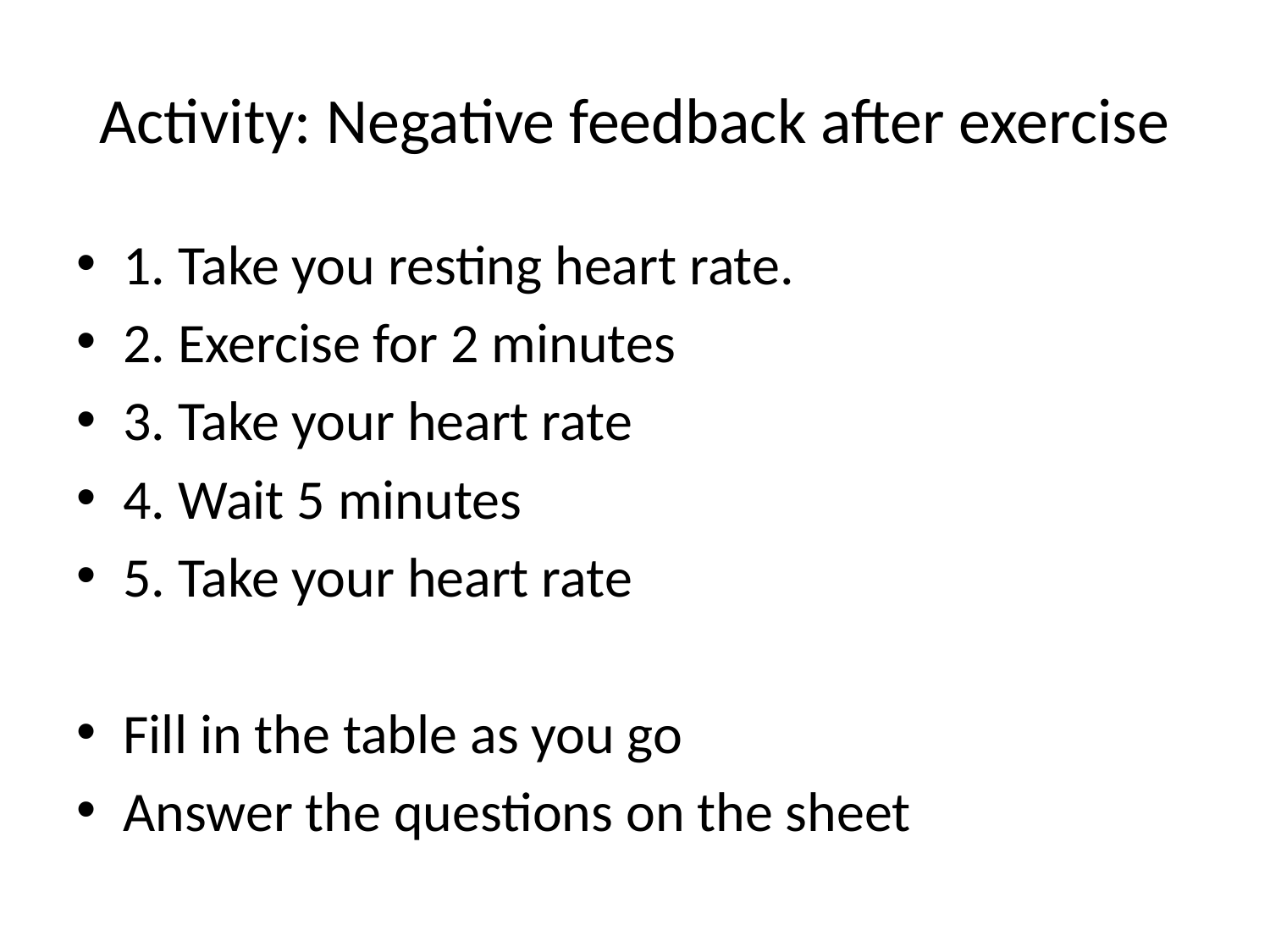

# Activity: Negative feedback after exercise
1. Take you resting heart rate.
2. Exercise for 2 minutes
3. Take your heart rate
4. Wait 5 minutes
5. Take your heart rate

Fill in the table as you go
Answer the questions on the sheet